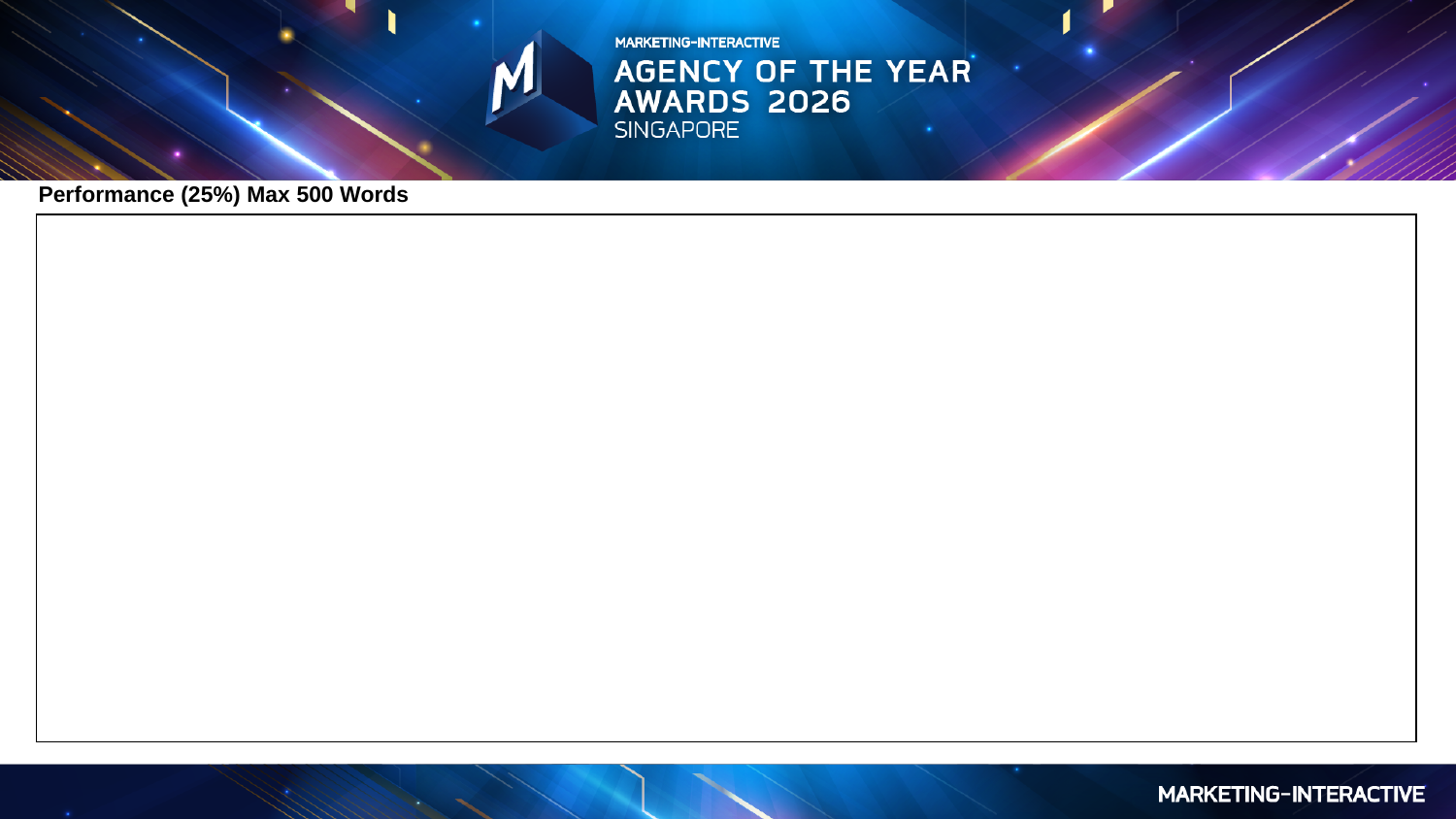

Performance (25%) Max 500 Words
|  |
| --- |
# v